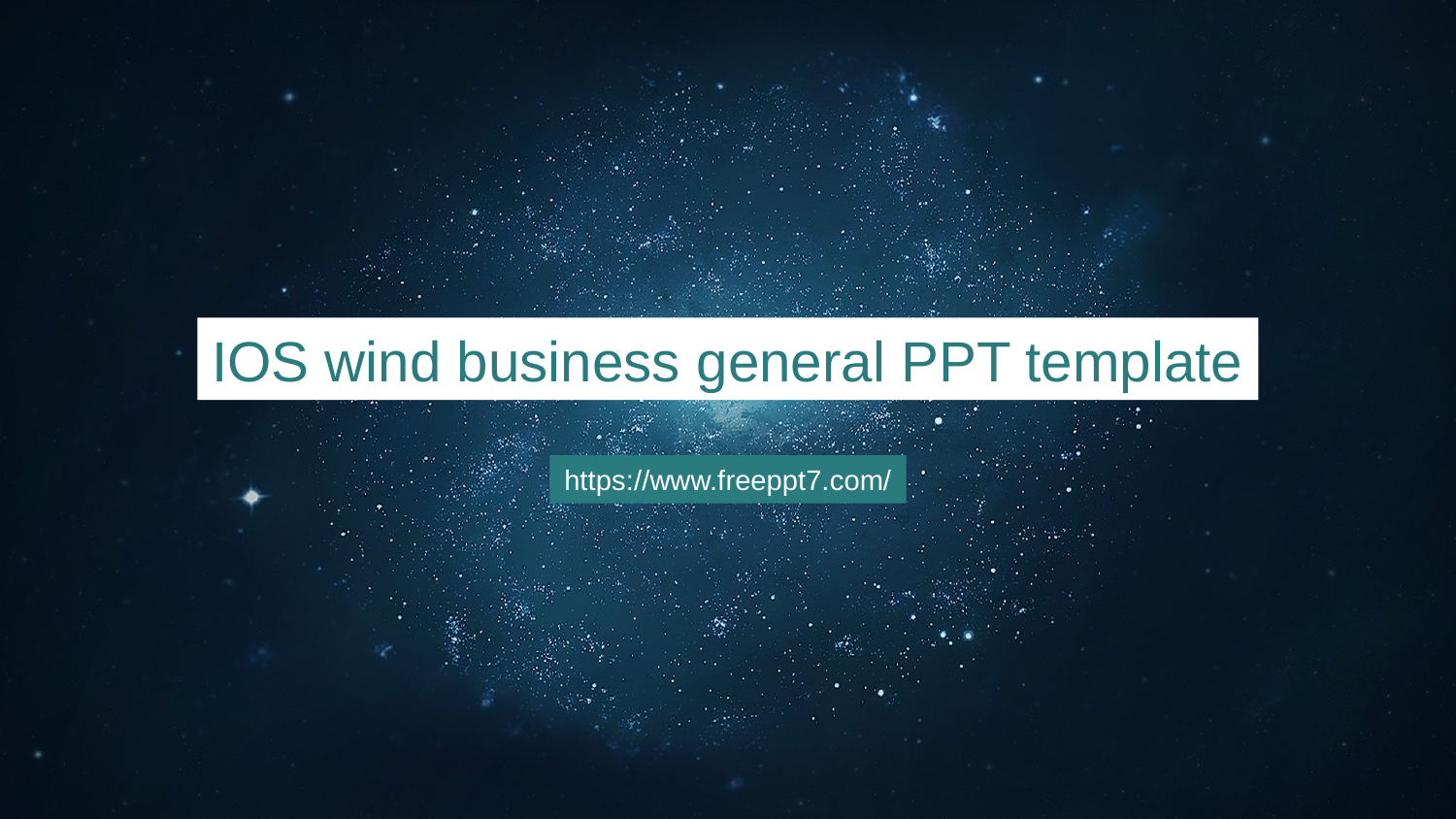

IOS wind business general PPT template
https://www.freeppt7.com/